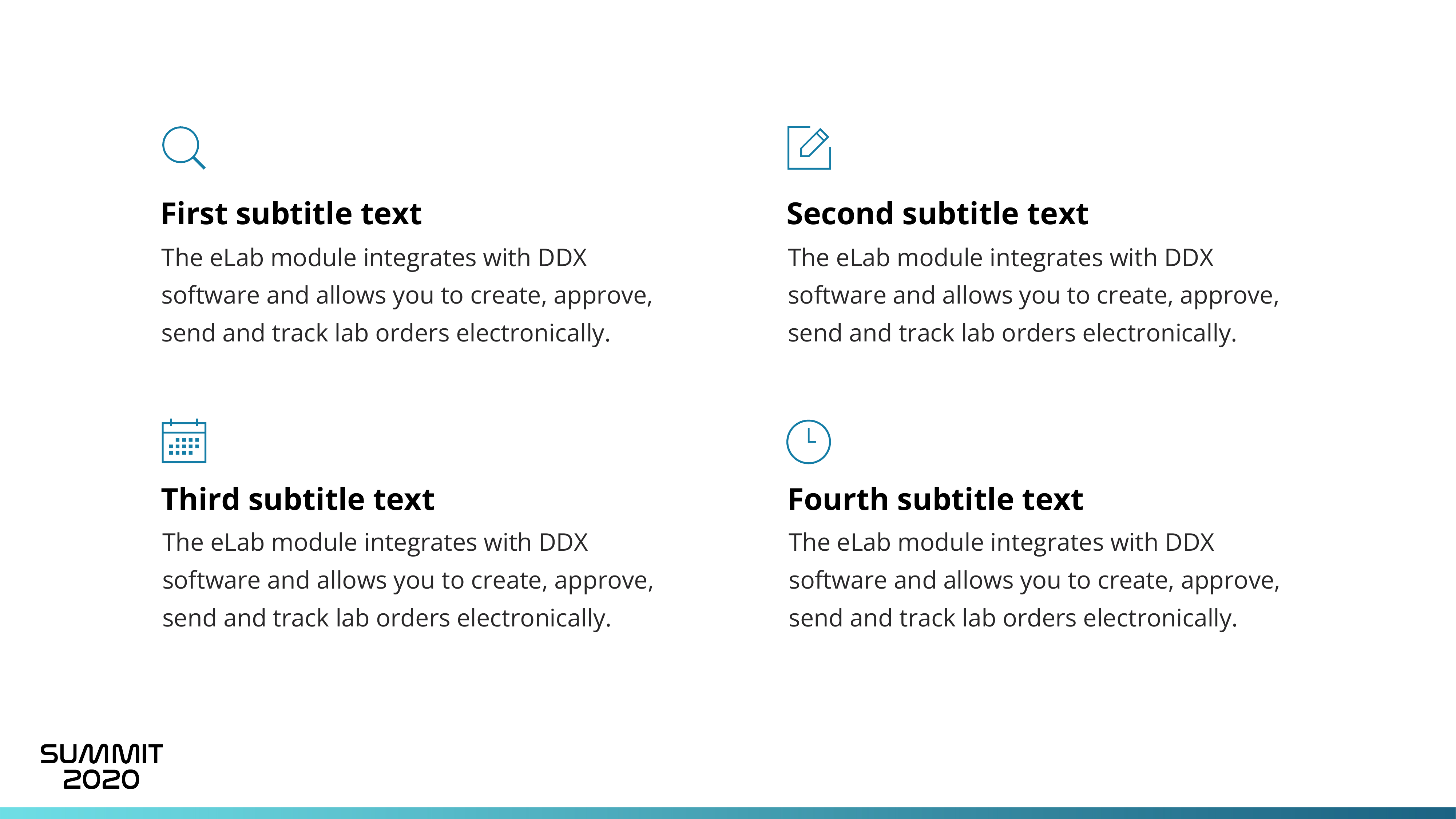

First subtitle text
The eLab module integrates with DDX software and allows you to create, approve, send and track lab orders electronically.
Second subtitle text
The eLab module integrates with DDX software and allows you to create, approve, send and track lab orders electronically.

Third subtitle text
The eLab module integrates with DDX software and allows you to create, approve, send and track lab orders electronically.
Fourth subtitle text
The eLab module integrates with DDX software and allows you to create, approve, send and track lab orders electronically.